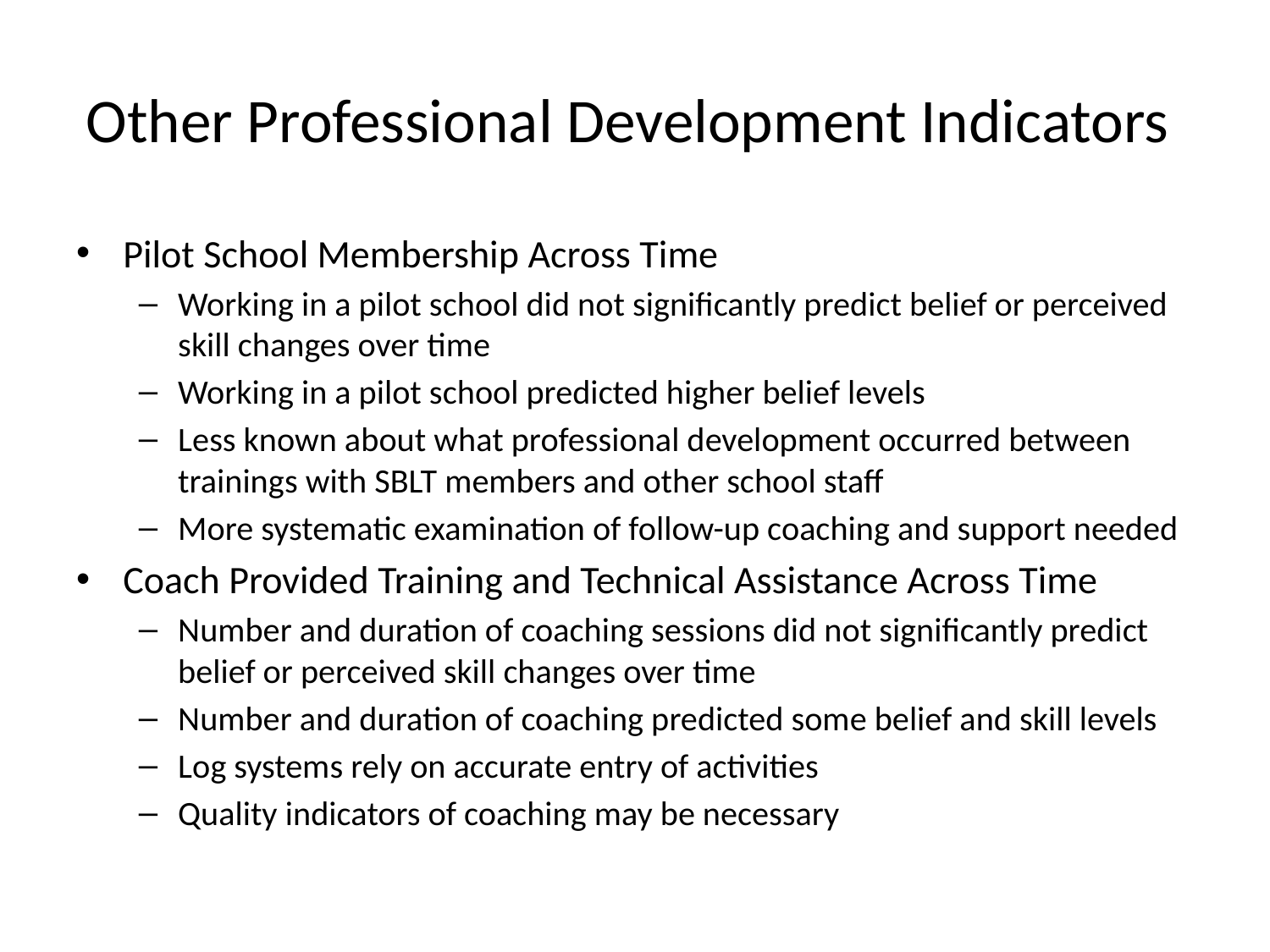

# Other Professional Development Indicators
Pilot School Membership Across Time
Working in a pilot school did not significantly predict belief or perceived skill changes over time
Working in a pilot school predicted higher belief levels
Less known about what professional development occurred between trainings with SBLT members and other school staff
More systematic examination of follow-up coaching and support needed
Coach Provided Training and Technical Assistance Across Time
Number and duration of coaching sessions did not significantly predict belief or perceived skill changes over time
Number and duration of coaching predicted some belief and skill levels
Log systems rely on accurate entry of activities
Quality indicators of coaching may be necessary